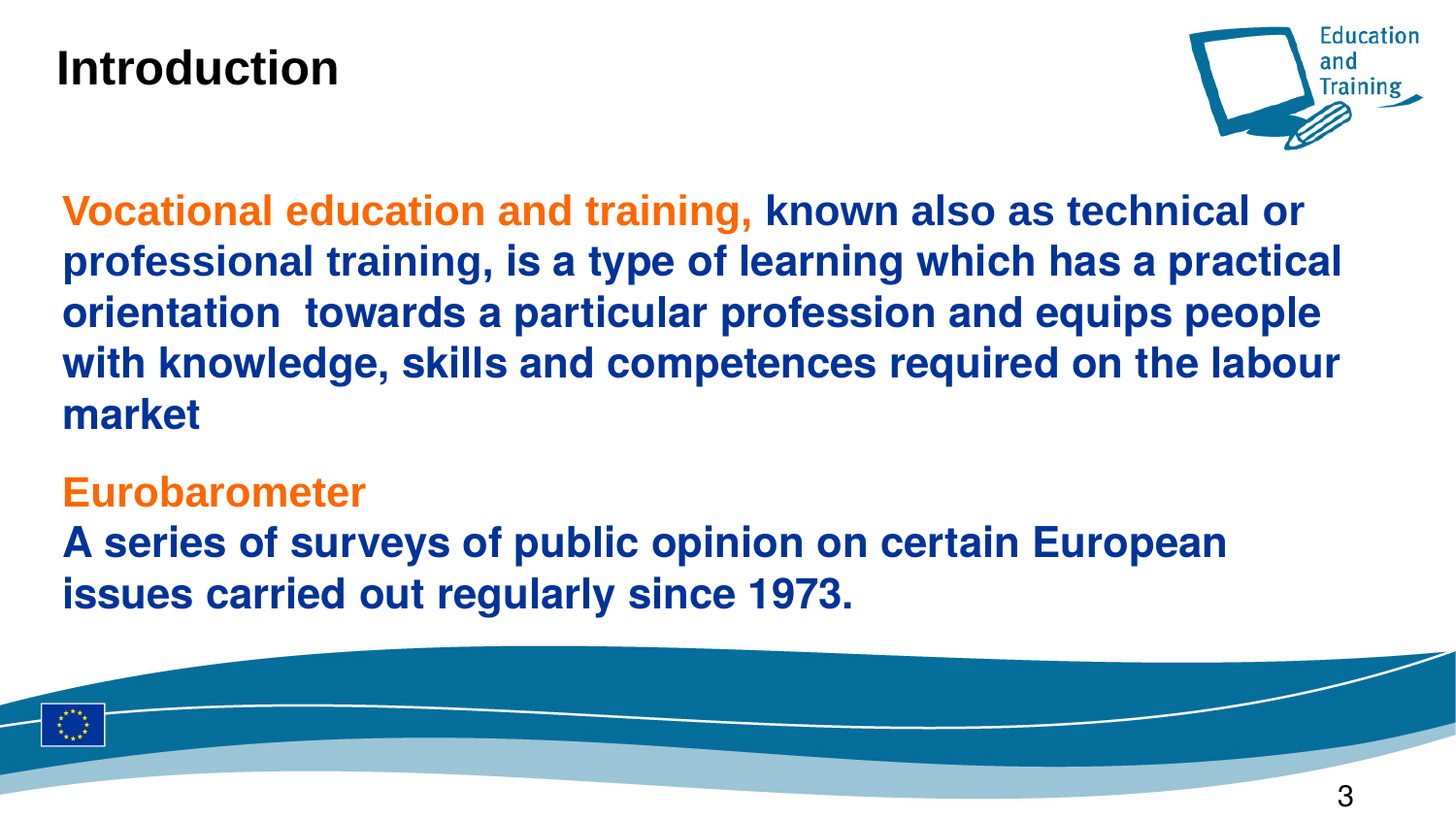

# Introduction
Vocational education and training, known also as technical or professional training, is a type of learning which has a practical orientation  towards a particular profession and equips people with knowledge, skills and competences required on the labour market

Eurobarometer
A series of surveys of public opinion on certain European issues carried out regularly since 1973.